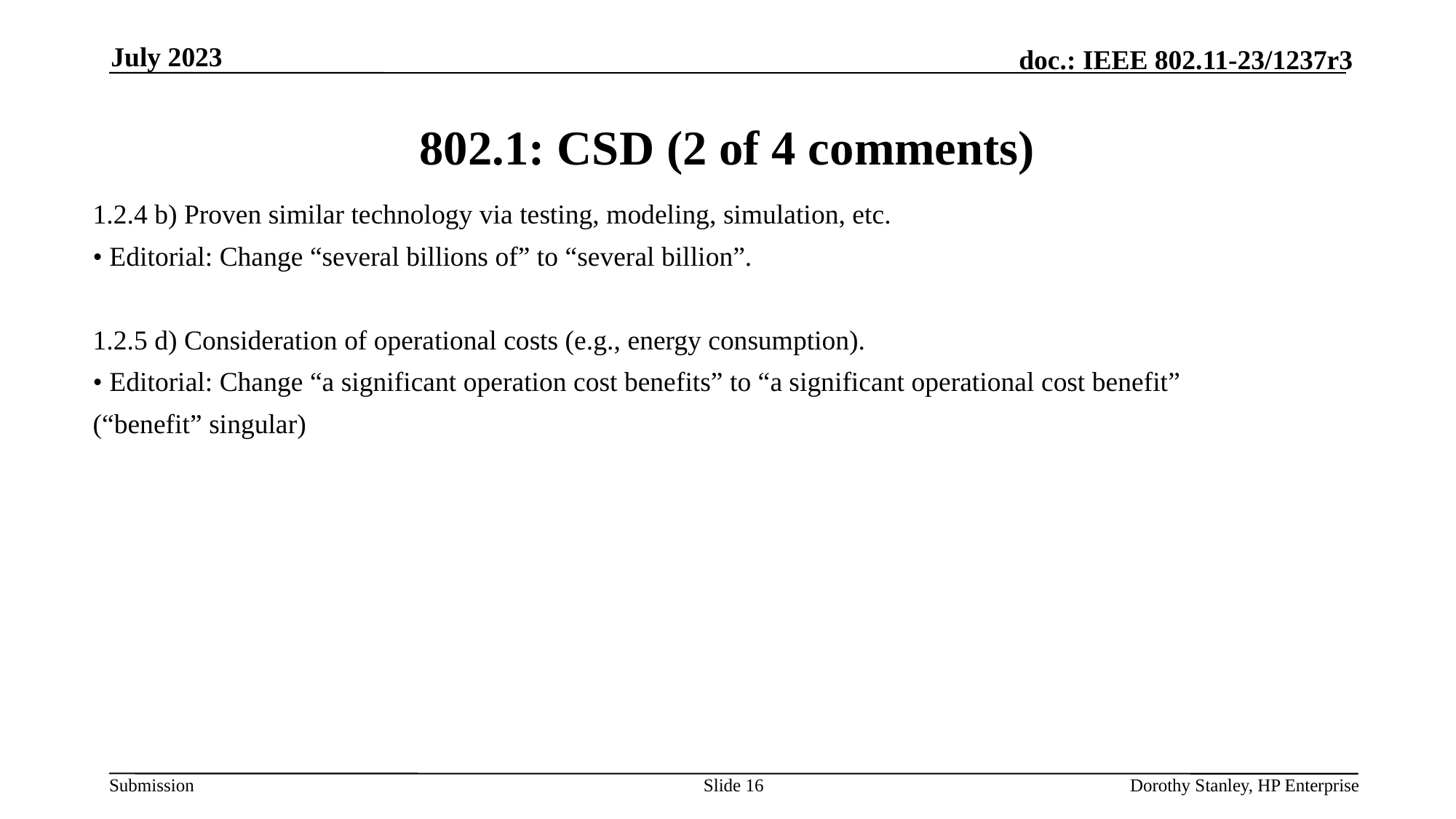

July 2023
# 802.1: CSD (2 of 4 comments)
1.2.4 b) Proven similar technology via testing, modeling, simulation, etc.
• Editorial: Change “several billions of” to “several billion”.

1.2.5 d) Consideration of operational costs (e.g., energy consumption).
• Editorial: Change “a significant operation cost benefits” to “a significant operational cost benefit”
(“benefit” singular)
Slide 16
Dorothy Stanley, HP Enterprise